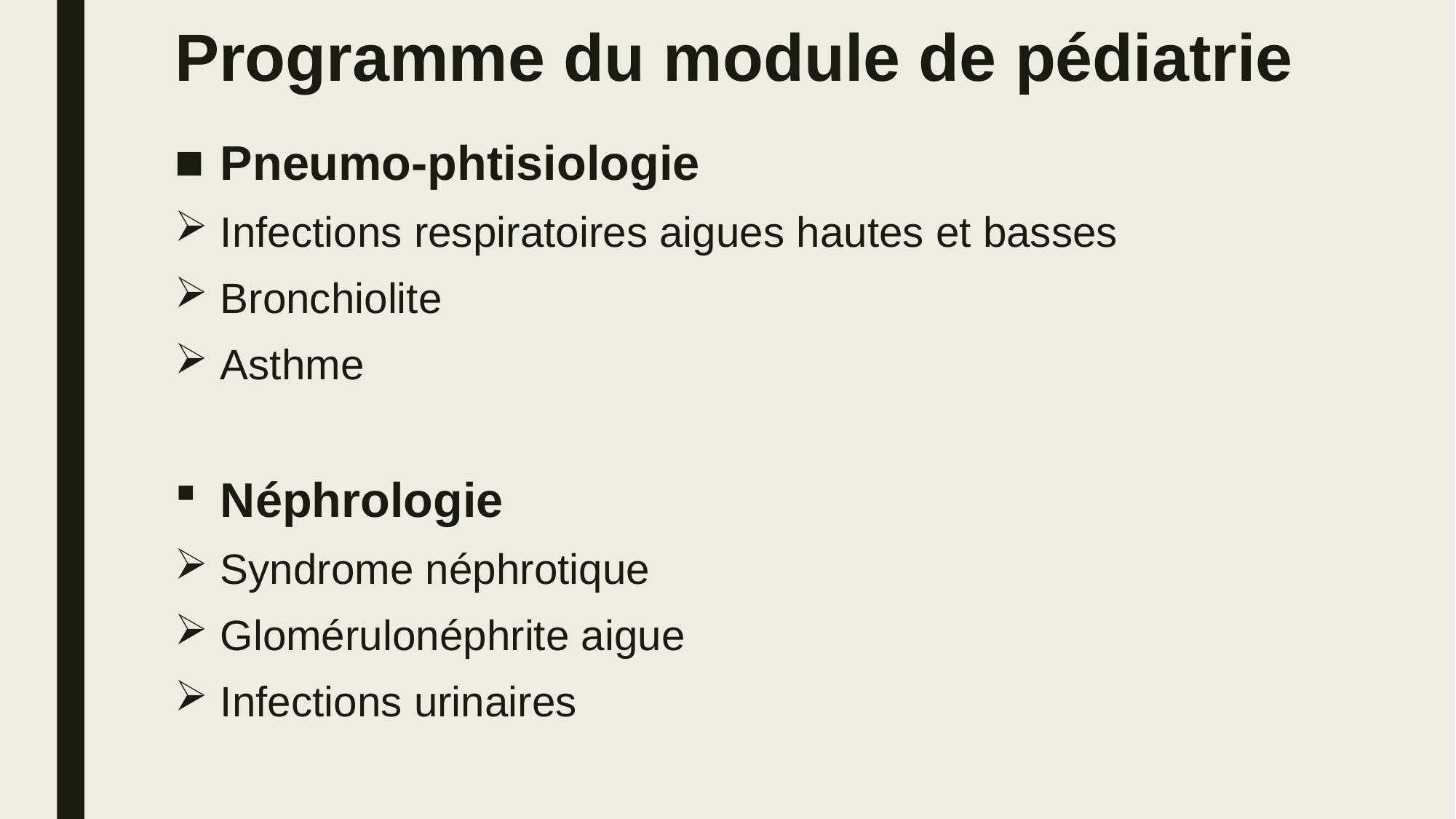

# Programme du module de pédiatrie
Pneumo-phtisiologie
Infections respiratoires aigues hautes et basses
Bronchiolite
Asthme

Néphrologie
Syndrome néphrotique
Glomérulonéphrite aigue
Infections urinaires